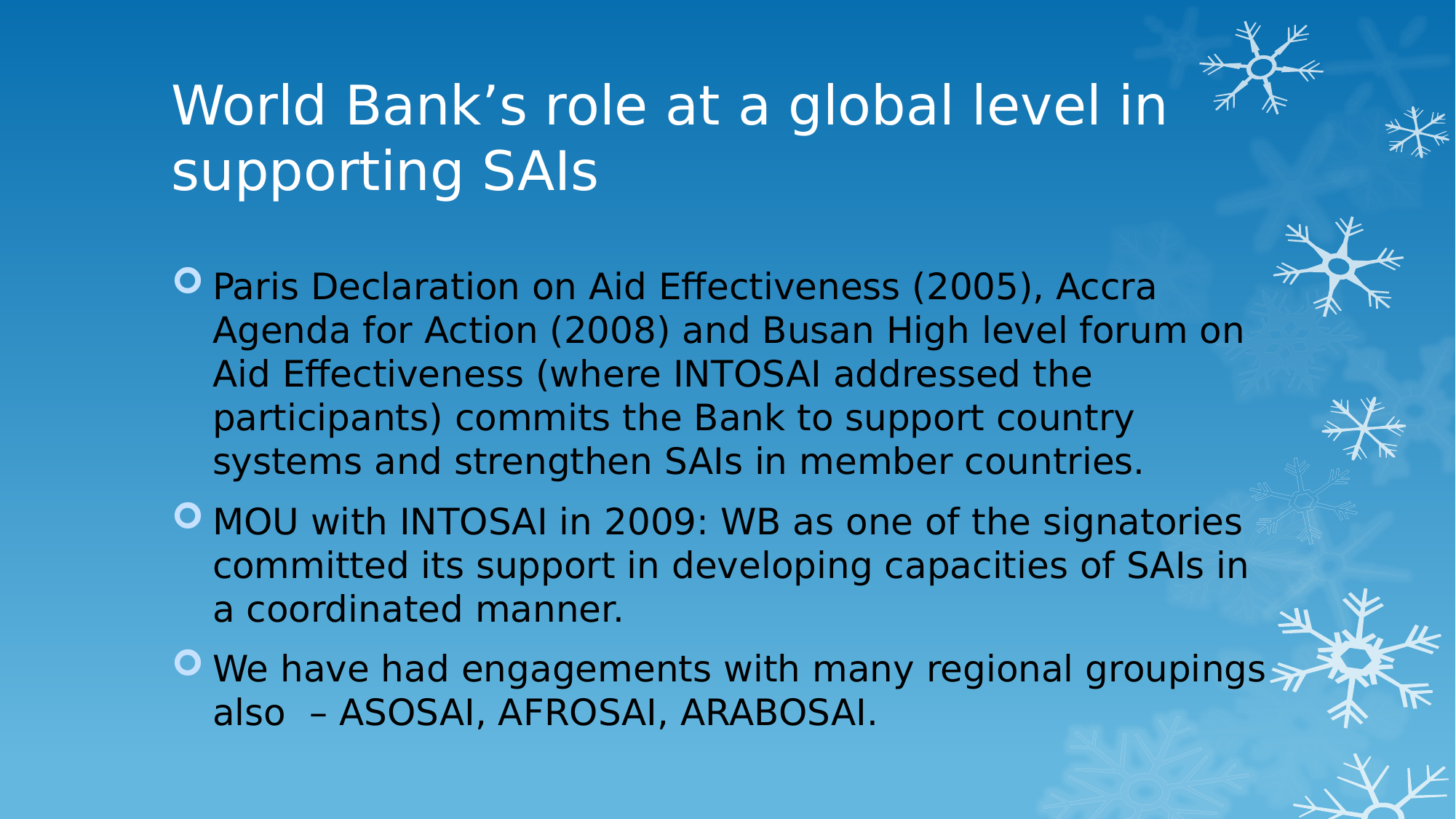

# World Bank’s role at a global level in supporting SAIs
Paris Declaration on Aid Effectiveness (2005), Accra Agenda for Action (2008) and Busan High level forum on Aid Effectiveness (where INTOSAI addressed the participants) commits the Bank to support country systems and strengthen SAIs in member countries.
MOU with INTOSAI in 2009: WB as one of the signatories committed its support in developing capacities of SAIs in a coordinated manner.
We have had engagements with many regional groupings also  – ASOSAI, AFROSAI, ARABOSAI.